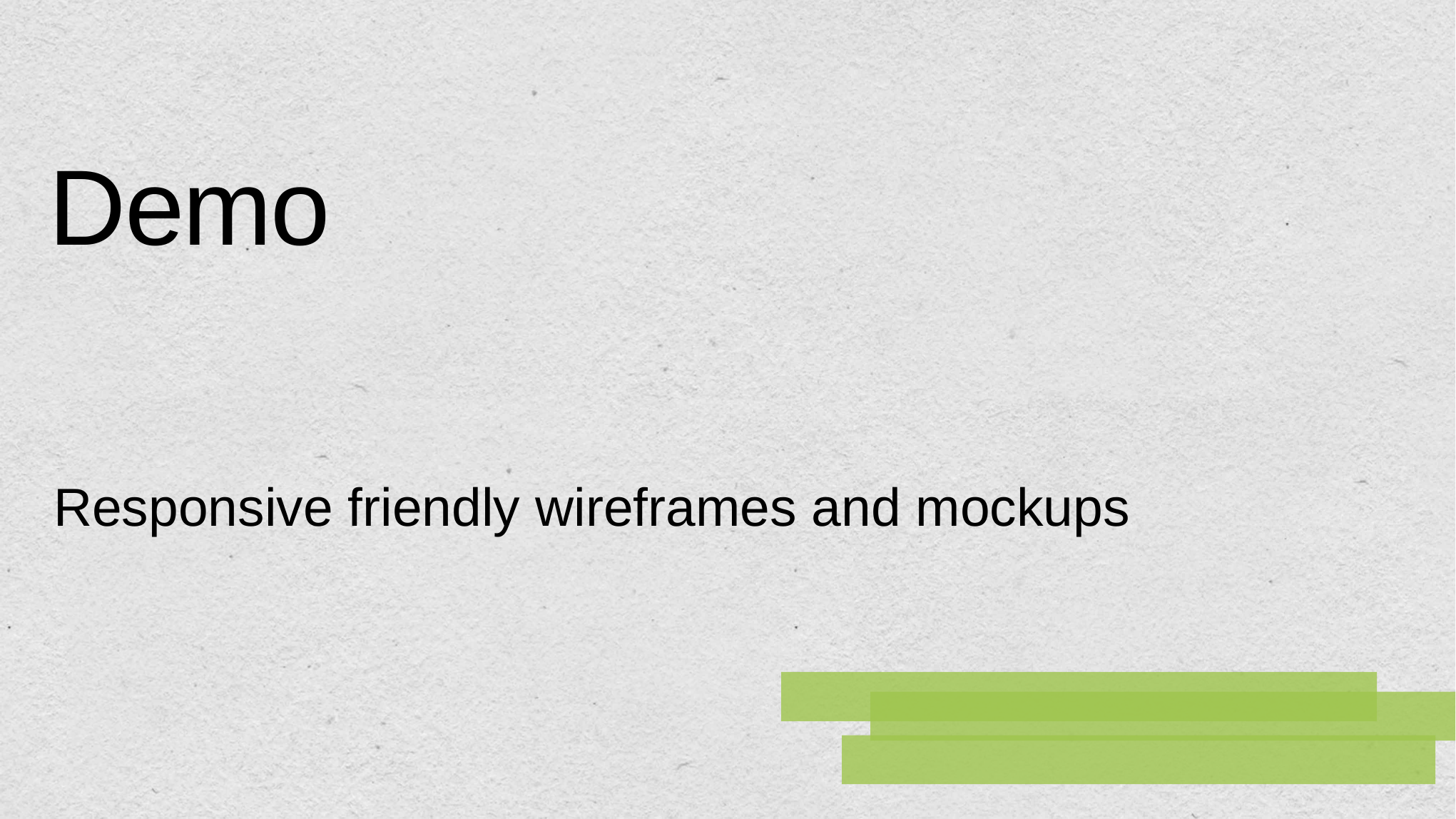

# Demo
Responsive friendly wireframes and mockups